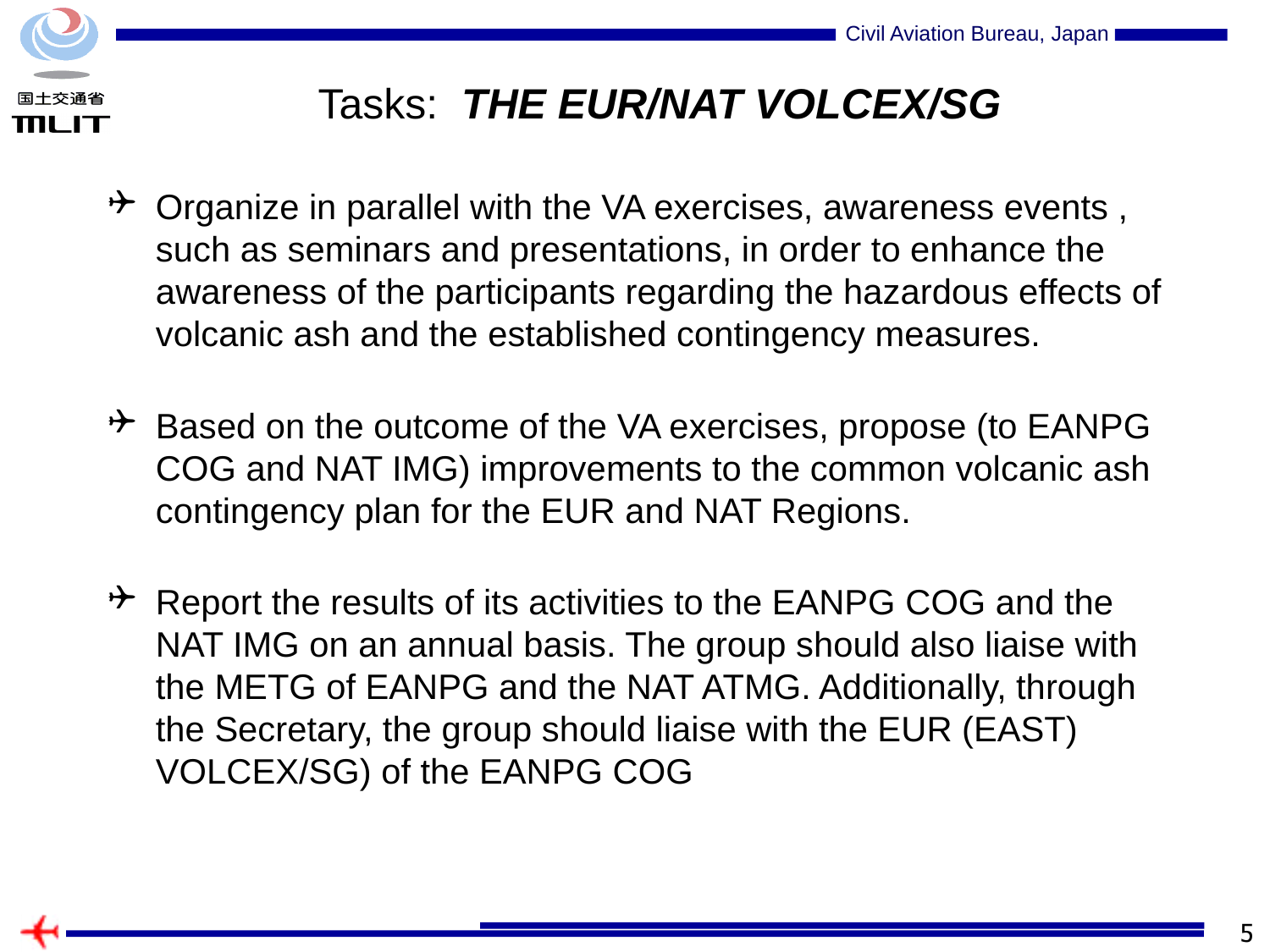

# Tasks:  THE EUR/NAT VOLCEX/SG

Organize in parallel with the VA exercises, awareness events , such as seminars and presentations, in order to enhance the awareness of the participants regarding the hazardous effects of volcanic ash and the established contingency measures.

Based on the outcome of the VA exercises, propose (to EANPG COG and NAT IMG) improvements to the common volcanic ash contingency plan for the EUR and NAT Regions.

Report the results of its activities to the EANPG COG and the NAT IMG on an annual basis. The group should also liaise with the METG of EANPG and the NAT ATMG. Additionally, through the Secretary, the group should liaise with the EUR (EAST) VOLCEX/SG) of the EANPG COG